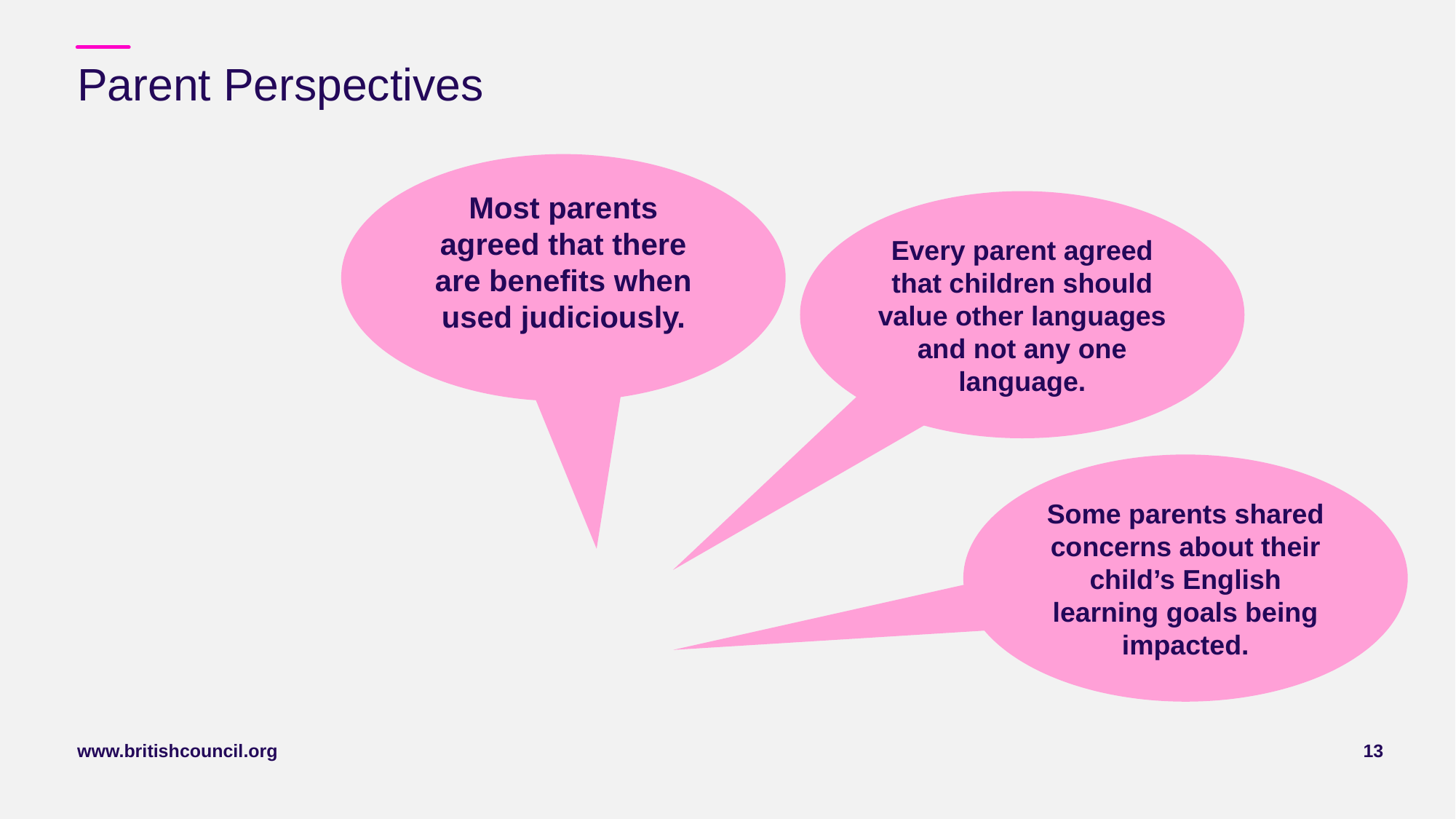

# Parent Perspectives
Most parents agreed that there are benefits when used judiciously.

Every parent agreed that children should value other languages and not any one language.

Some parents shared concerns about their child’s English learning goals being impacted.

13